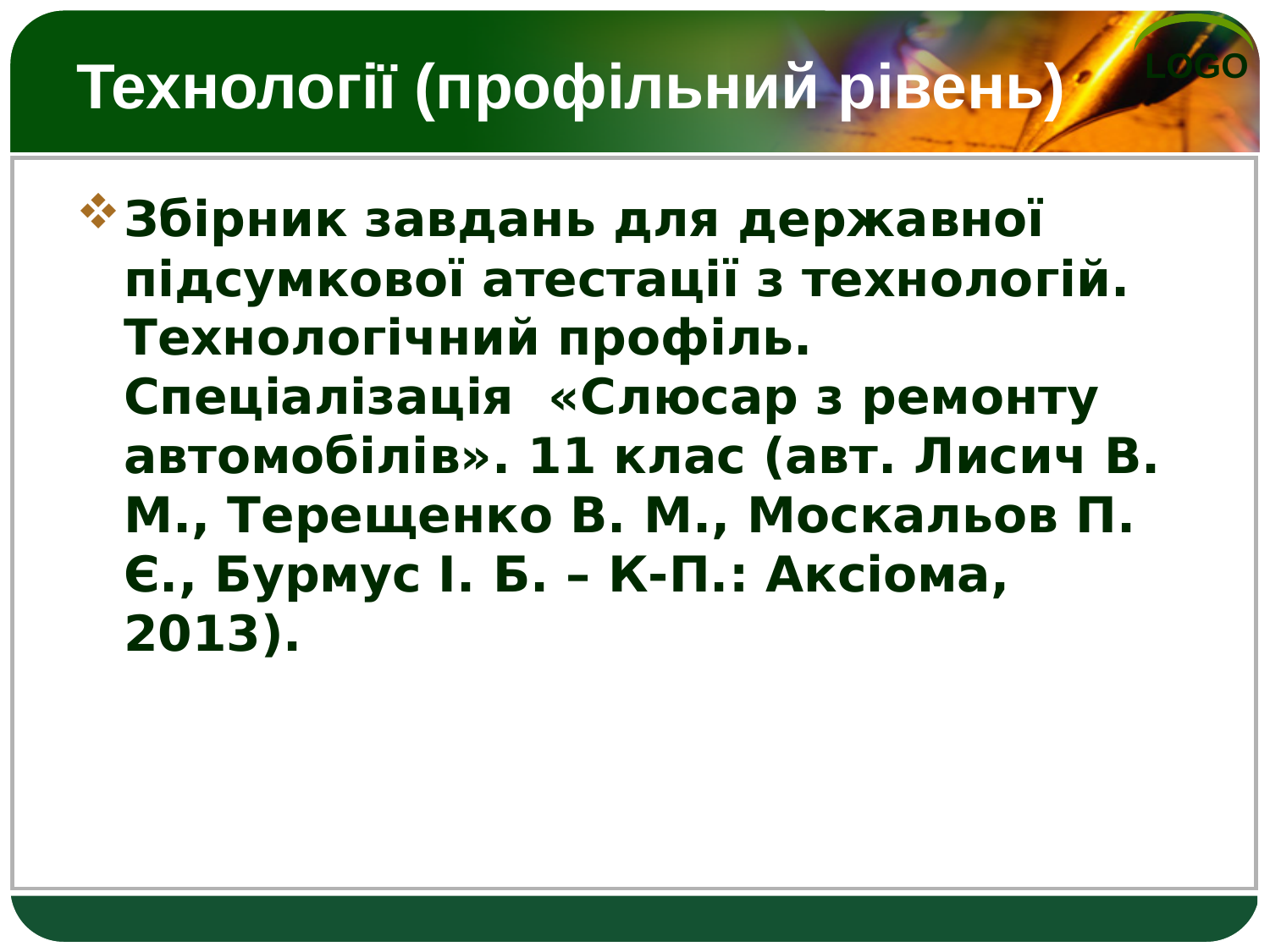

# Технології (профільний рівень)
Збірник завдань для державної підсумкової атестації з технологій. Технологічний профіль. Спеціалізація  «Слюсар з ремонту автомобілів». 11 клас (авт. Лисич В. М., Терещенко В. М., Москальов П. Є., Бурмус І. Б. – К-П.: Аксіома, 2013).